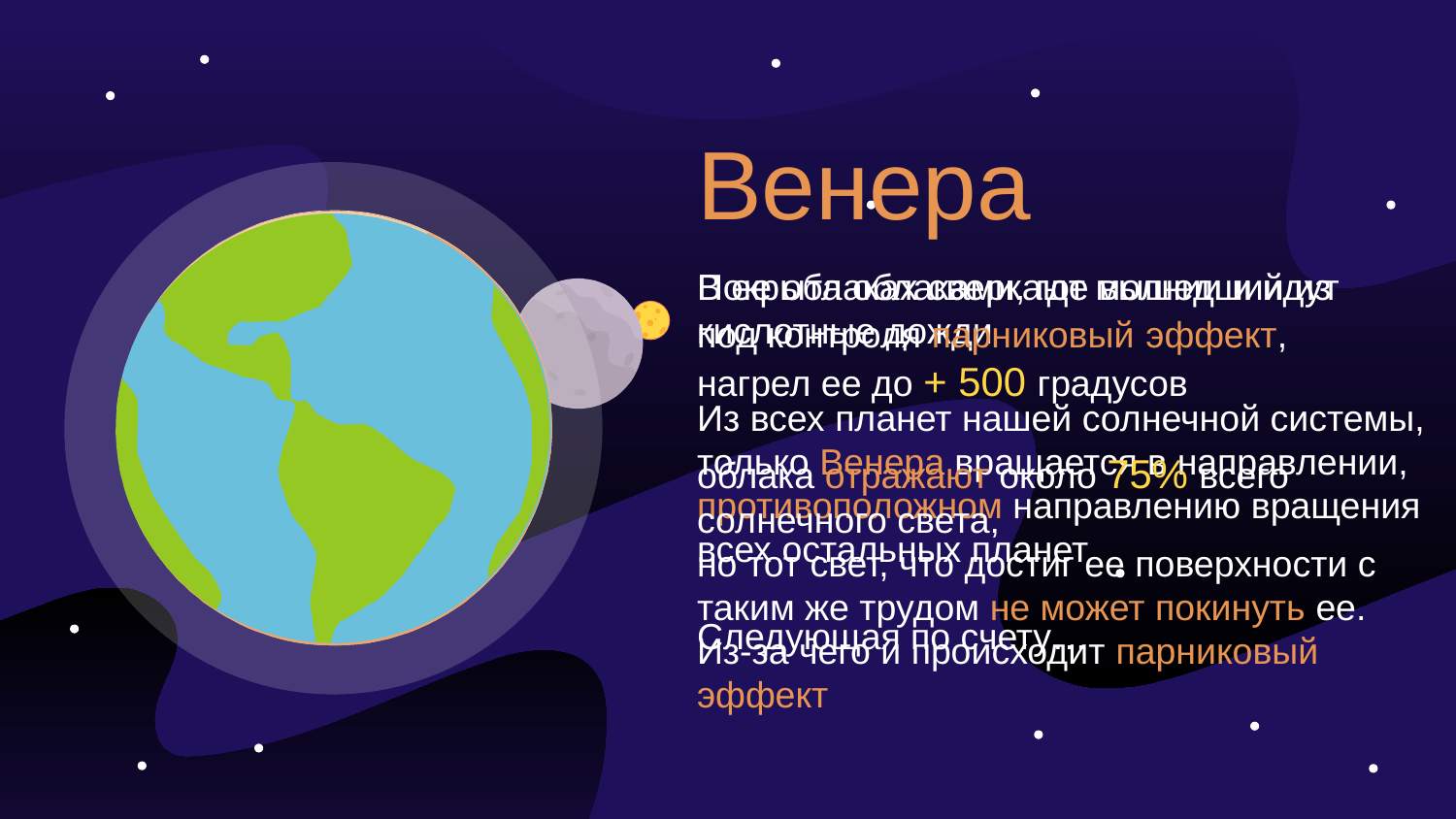

Венера

Покрыта облаками, где вышедший из под контроля парниковый эффект, нагрел ее до + 500 градусов

облака отражают около 75% всего солнечного света,
но тот свет, что достиг ее поверхности с таким же трудом не может покинуть ее. Из-за чего и происходит парниковый эффект
В ее облаках сверкают молнии и идут кислотные дожди

Из всех планет нашей солнечной системы, только Венера вращается в направлении, противоположном направлению вращения всех остальных планет

Следующая по счету…